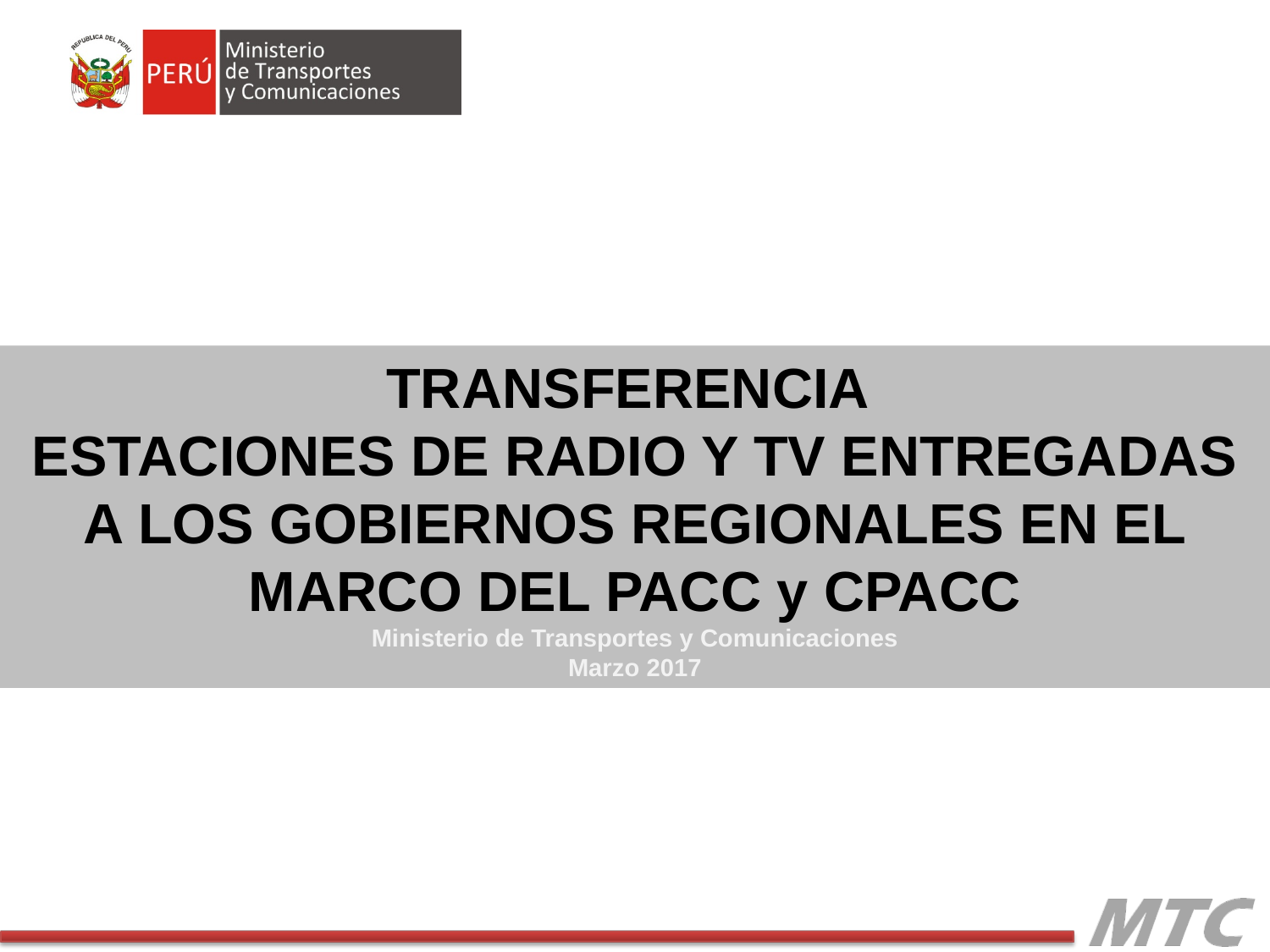

TRANSFERENCIA
ESTACIONES DE RADIO Y TV ENTREGADAS A LOS GOBIERNOS REGIONALES EN EL MARCO DEL PACC y CPACC
Ministerio de Transportes y Comunicaciones
Marzo 2017